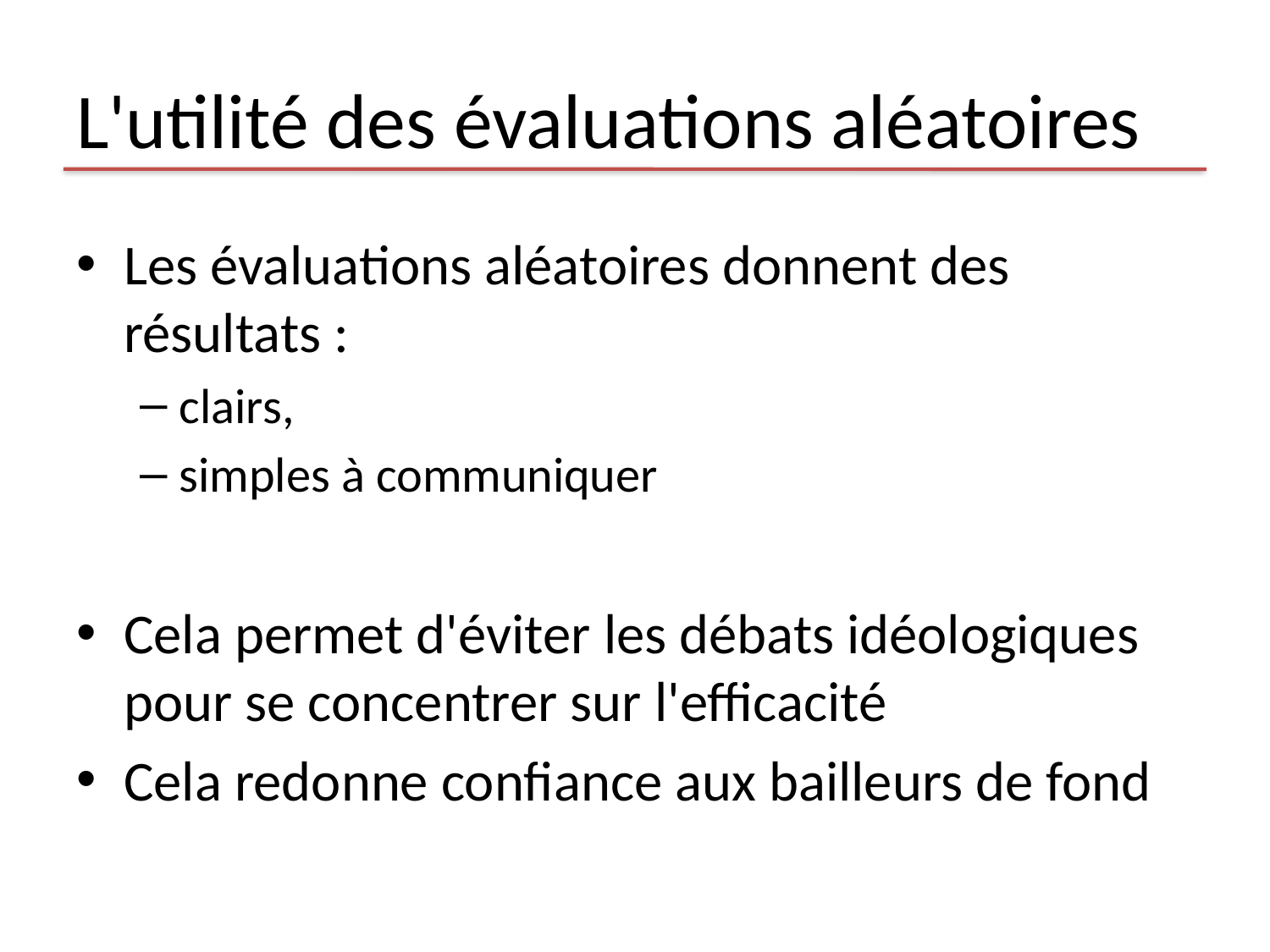

# L'utilité des évaluations aléatoires
Les évaluations aléatoires donnent des résultats :
clairs,
simples à communiquer

Cela permet d'éviter les débats idéologiques pour se concentrer sur l'efficacité
Cela redonne confiance aux bailleurs de fond